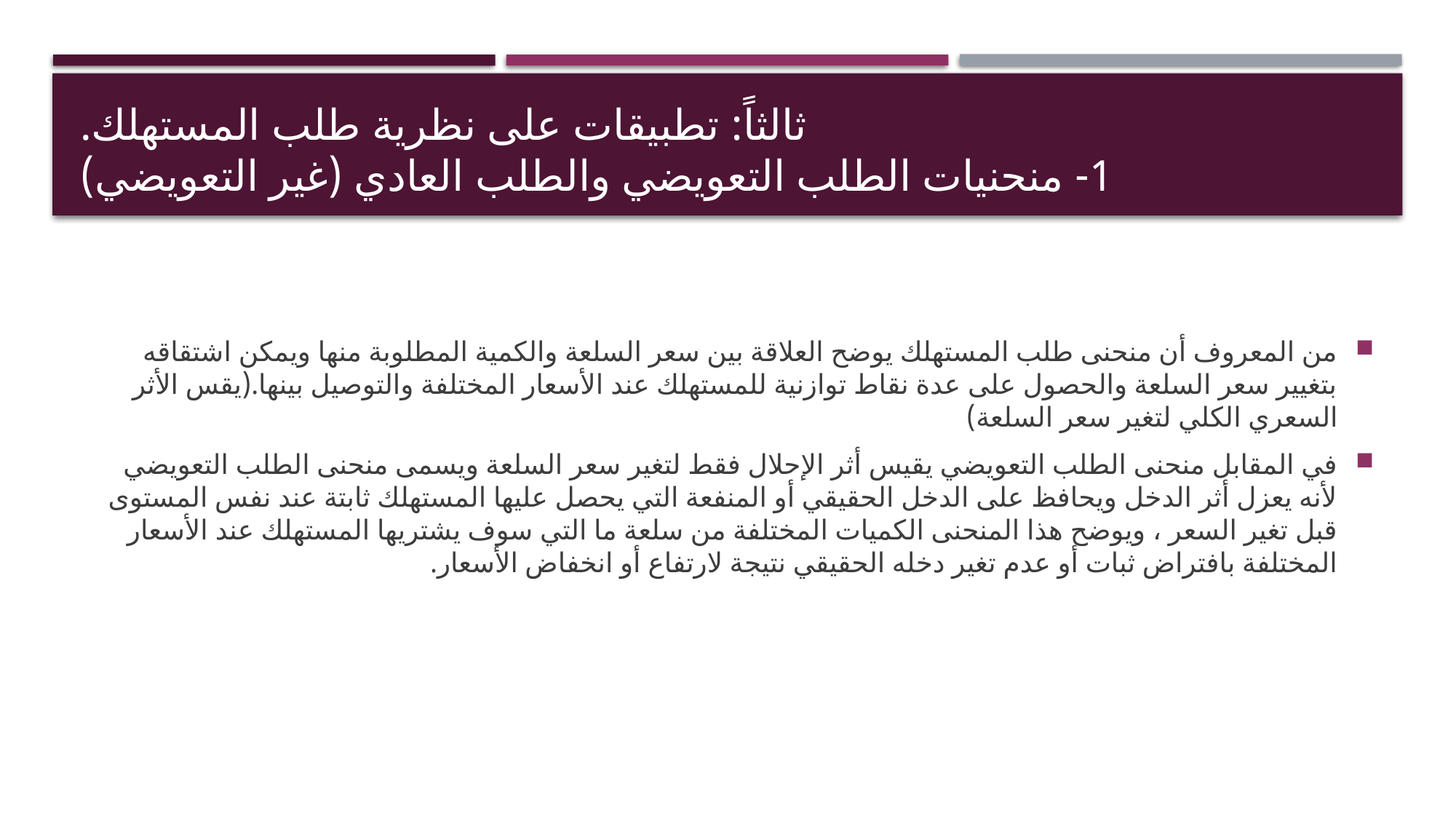

# ثالثاً: تطبيقات على نظرية طلب المستهلك. 1- منحنيات الطلب التعويضي والطلب العادي (غير التعويضي)
من المعروف أن منحنى طلب المستهلك يوضح العلاقة بين سعر السلعة والكمية المطلوبة منها ويمكن اشتقاقه بتغيير سعر السلعة والحصول على عدة نقاط توازنية للمستهلك عند الأسعار المختلفة والتوصيل بينها.(يقس الأثر السعري الكلي لتغير سعر السلعة)
في المقابل منحنى الطلب التعويضي يقيس أثر الإحلال فقط لتغير سعر السلعة ويسمى منحنى الطلب التعويضي لأنه يعزل أثر الدخل ويحافظ على الدخل الحقيقي أو المنفعة التي يحصل عليها المستهلك ثابتة عند نفس المستوى قبل تغير السعر ، ويوضح هذا المنحنى الكميات المختلفة من سلعة ما التي سوف يشتريها المستهلك عند الأسعار المختلفة بافتراض ثبات أو عدم تغير دخله الحقيقي نتيجة لارتفاع أو انخفاض الأسعار.